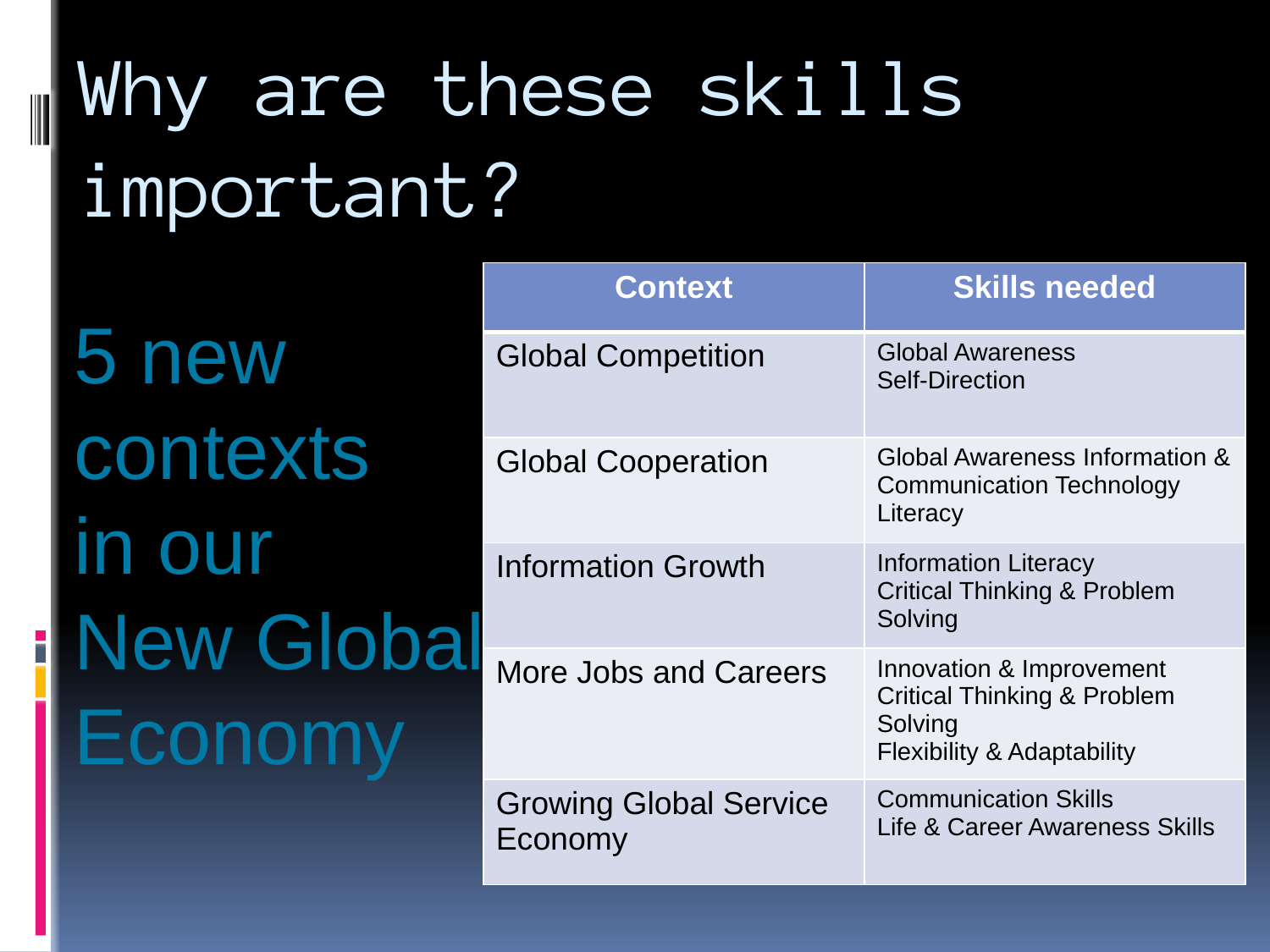

# Why are these skills important?
| Context | Skills needed |
| --- | --- |
| Global Competition | Global Awareness Self-Direction |
| Global Cooperation | Global Awareness Information & Communication Technology Literacy |
| Information Growth | Information Literacy Critical Thinking & Problem Solving |
| More Jobs and Careers | Innovation & Improvement Critical Thinking & Problem Solving Flexibility & Adaptability |
| Growing Global Service Economy | Communication Skills Life & Career Awareness Skills |
5 new contexts
in our
New Global Economy